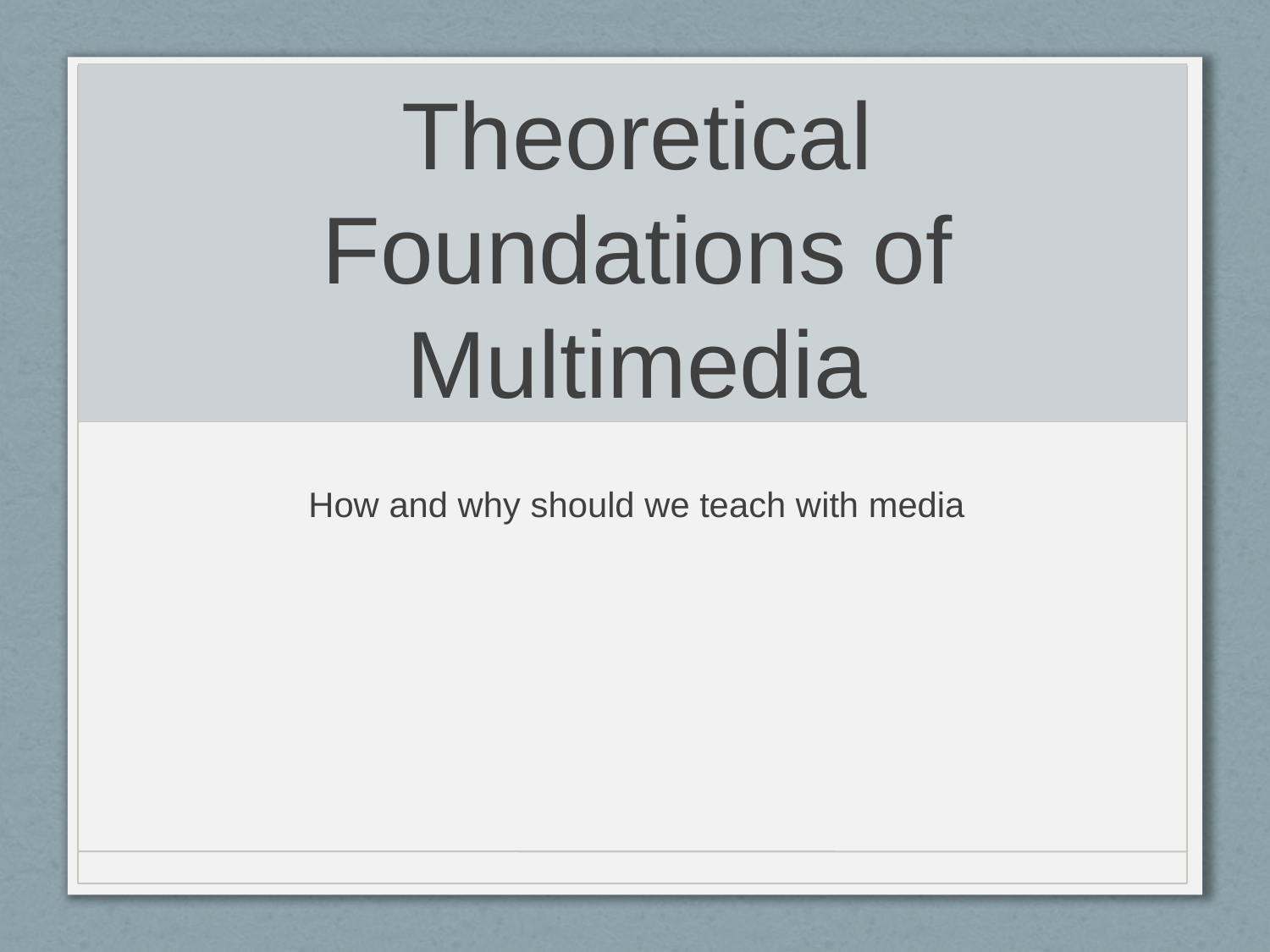

# Theoretical Foundations of Multimedia
How and why should we teach with media